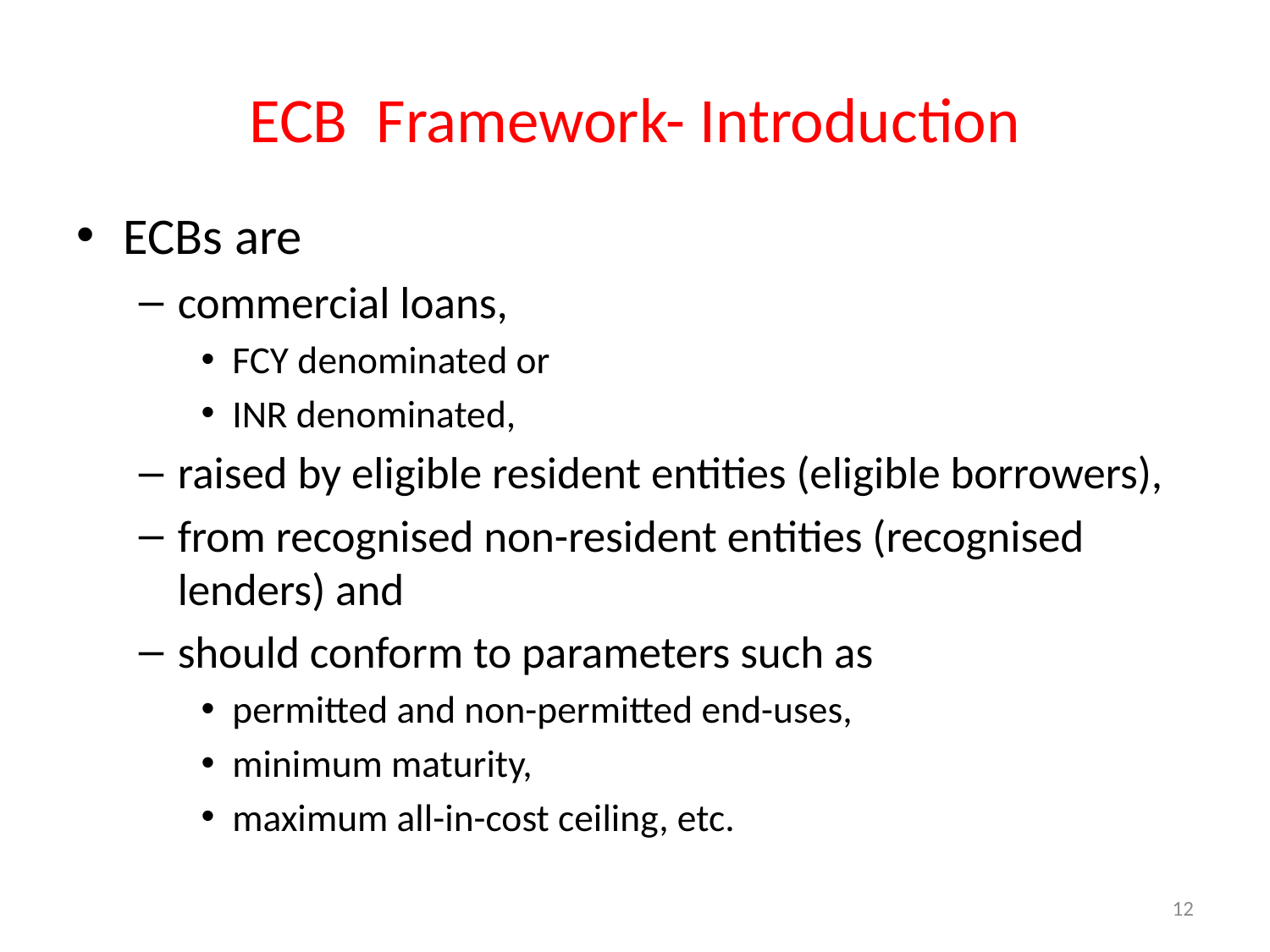

# ECB  Framework- Introduction
ECBs are
commercial loans,
FCY denominated or
INR denominated,
raised by eligible resident entities (eligible borrowers),
from recognised non-resident entities (recognised lenders) and
should conform to parameters such as
permitted and non-permitted end-uses,
minimum maturity,
maximum all-in-cost ceiling, etc.
12